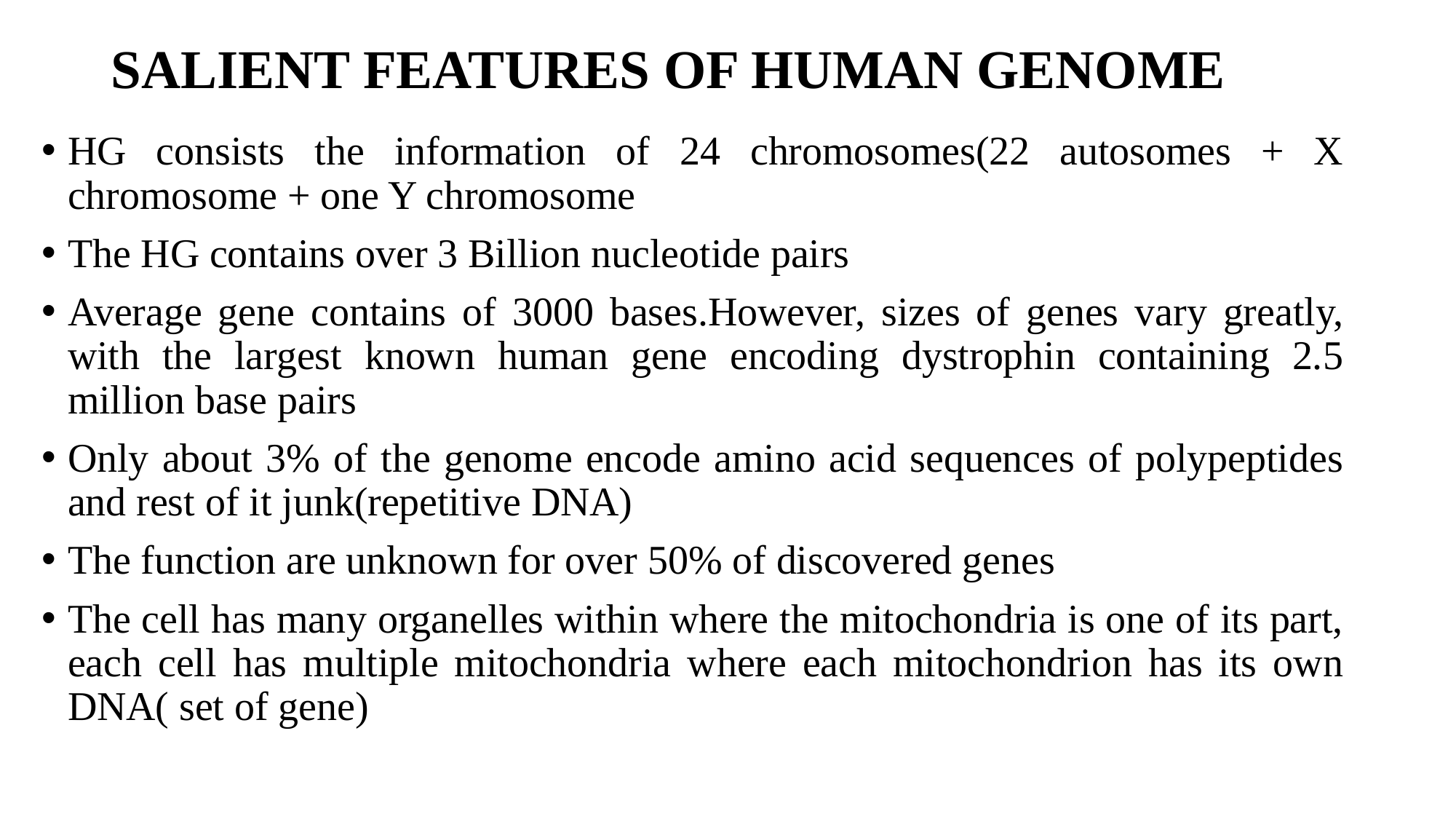

# SALIENT FEATURES OF HUMAN GENOME
HG consists the information of 24 chromosomes(22 autosomes + X chromosome + one Y chromosome
The HG contains over 3 Billion nucleotide pairs
Average gene contains of 3000 bases.However, sizes of genes vary greatly, with the largest known human gene encoding dystrophin containing 2.5 million base pairs
Only about 3% of the genome encode amino acid sequences of polypeptides and rest of it junk(repetitive DNA)
The function are unknown for over 50% of discovered genes
The cell has many organelles within where the mitochondria is one of its part, each cell has multiple mitochondria where each mitochondrion has its own DNA( set of gene)